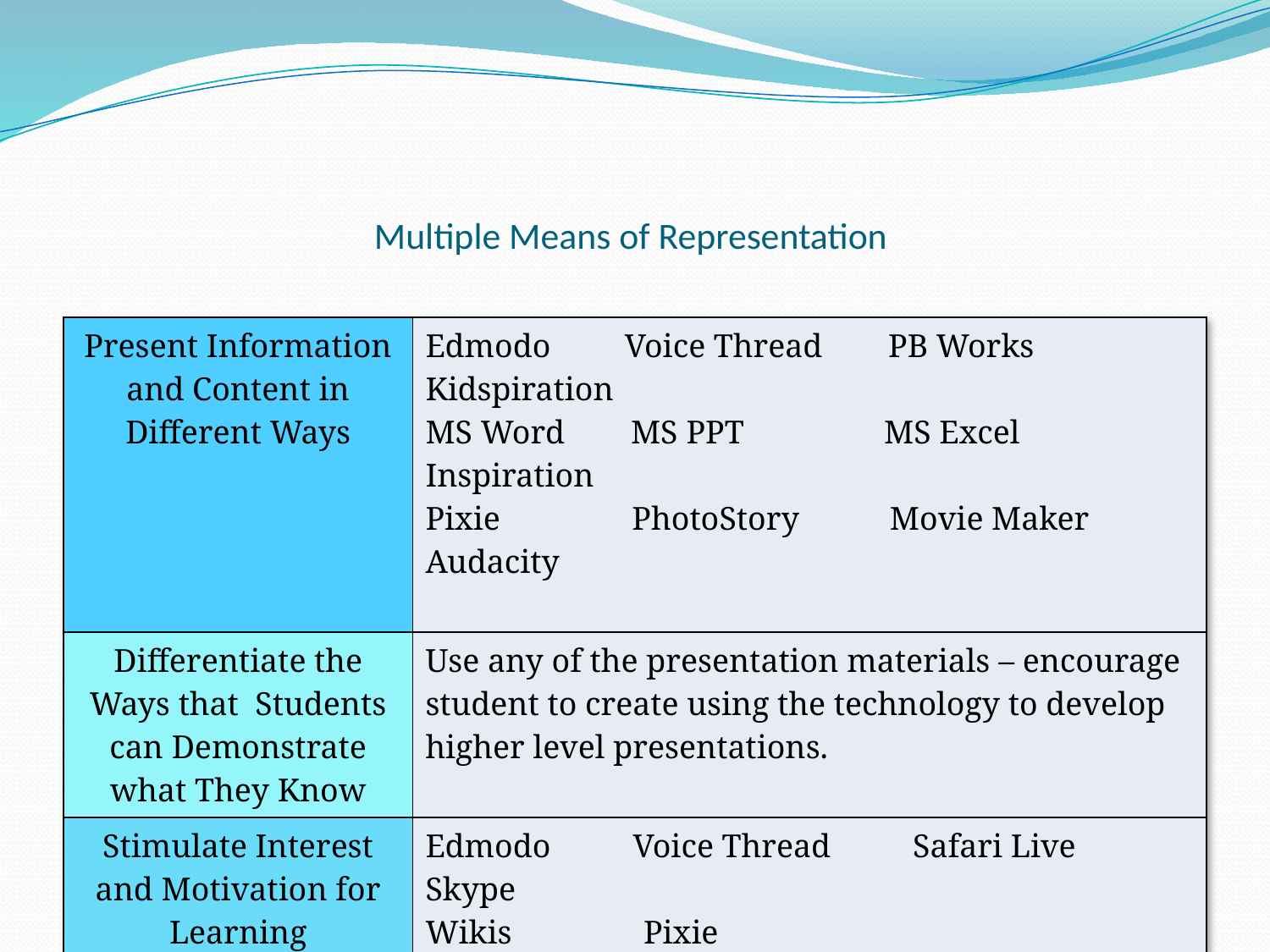

# Multiple Means of Representation
| Present Information and Content in Different Ways | Edmodo Voice Thread PB Works Kidspiration MS Word MS PPT MS Excel Inspiration Pixie PhotoStory Movie Maker Audacity |
| --- | --- |
| Differentiate the Ways that Students can Demonstrate what They Know | Use any of the presentation materials – encourage student to create using the technology to develop higher level presentations. |
| Stimulate Interest and Motivation for Learning | Edmodo Voice Thread Safari Live Skype Wikis Pixie |